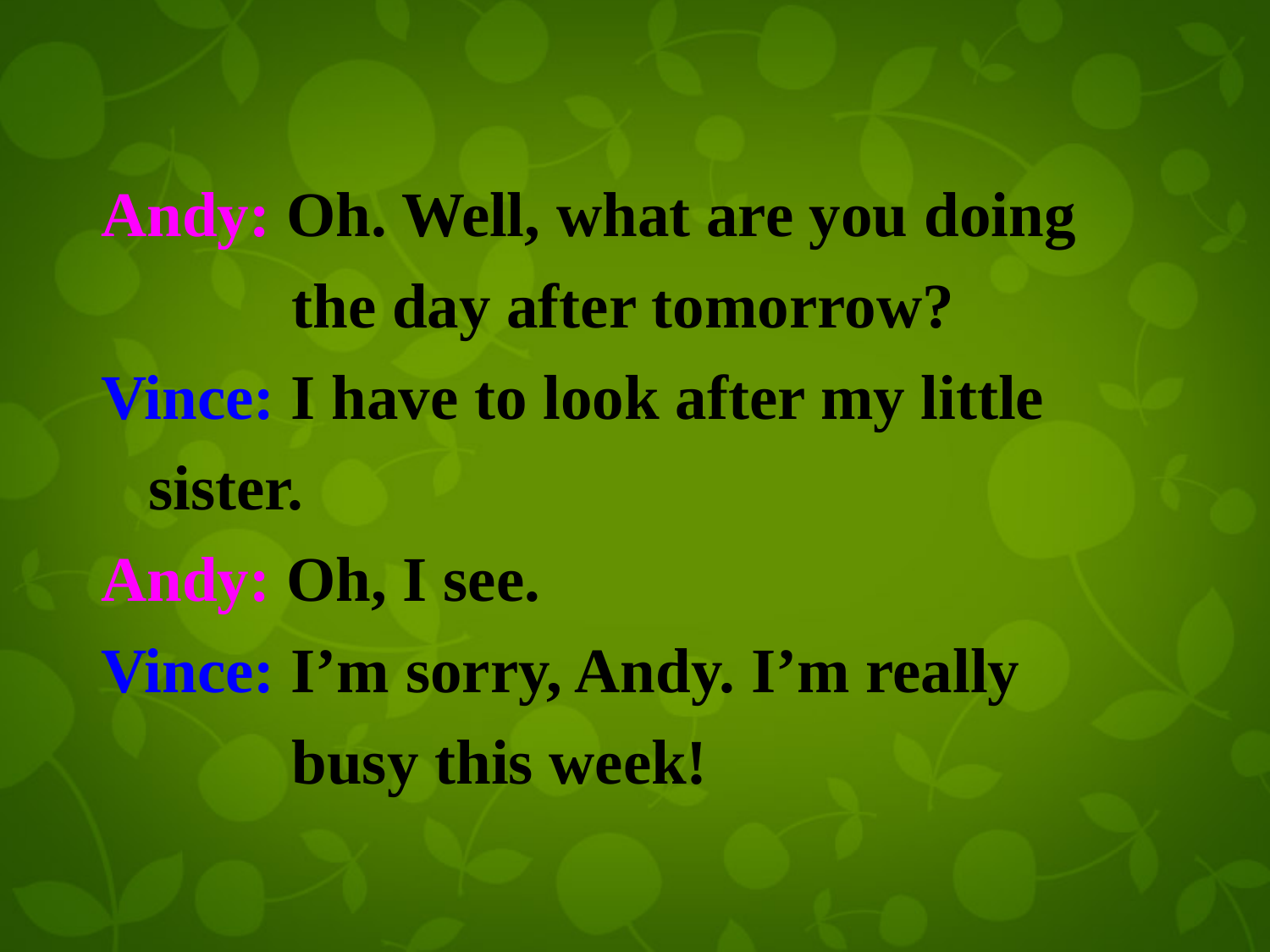

Andy: Oh. Well, what are you doing
            the day after tomorrow?
Vince: I have to look after my little sister.
Andy: Oh, I see.
Vince: I’m sorry, Andy. I’m really
            busy this week!